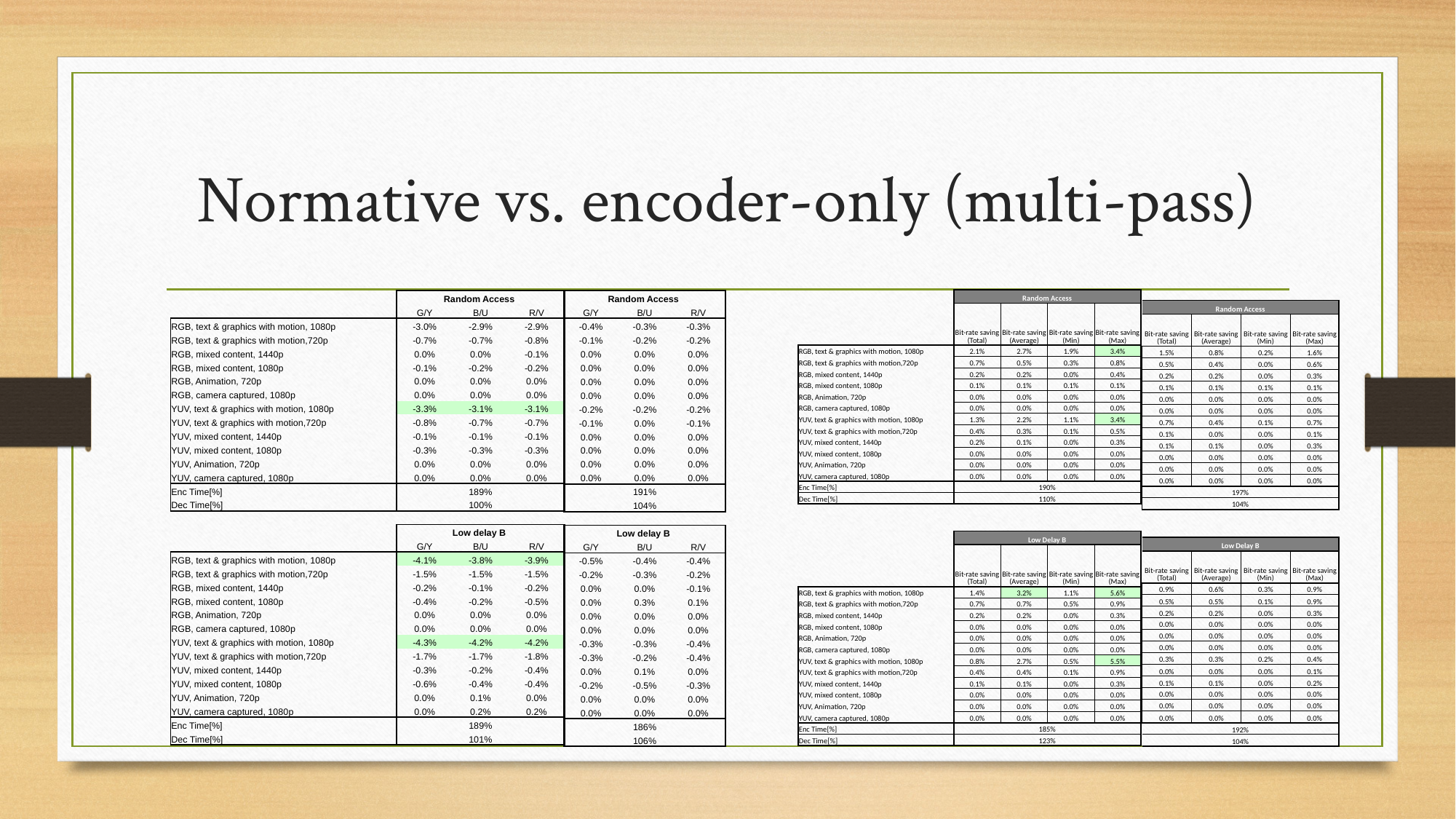

# Normative vs. encoder-only (multi-pass)
|  | Random Access |  |  |  |
| --- | --- | --- | --- | --- |
|  | Bit-rate saving (Total) | Bit-rate saving (Average) | Bit-rate saving (Min) | Bit-rate saving (Max) |
|  |  |  |  |  |
| RGB, text & graphics with motion, 1080p | 2.1% | 2.7% | 1.9% | 3.4% |
| RGB, text & graphics with motion,720p | 0.7% | 0.5% | 0.3% | 0.8% |
| RGB, mixed content, 1440p | 0.2% | 0.2% | 0.0% | 0.4% |
| RGB, mixed content, 1080p | 0.1% | 0.1% | 0.1% | 0.1% |
| RGB, Animation, 720p | 0.0% | 0.0% | 0.0% | 0.0% |
| RGB, camera captured, 1080p | 0.0% | 0.0% | 0.0% | 0.0% |
| YUV, text & graphics with motion, 1080p | 1.3% | 2.2% | 1.1% | 3.4% |
| YUV, text & graphics with motion,720p | 0.4% | 0.3% | 0.1% | 0.5% |
| YUV, mixed content, 1440p | 0.2% | 0.1% | 0.0% | 0.3% |
| YUV, mixed content, 1080p | 0.0% | 0.0% | 0.0% | 0.0% |
| YUV, Animation, 720p | 0.0% | 0.0% | 0.0% | 0.0% |
| YUV, camera captured, 1080p | 0.0% | 0.0% | 0.0% | 0.0% |
| Enc Time[%] | 190% |  |  |  |
| Dec Time[%] | 110% |  |  |  |
|  |  |  |  |  |
|  |  |  |  |  |
|  | Low Delay B |  |  |  |
|  | Bit-rate saving (Total) | Bit-rate saving (Average) | Bit-rate saving (Min) | Bit-rate saving (Max) |
|  |  |  |  |  |
| RGB, text & graphics with motion, 1080p | 1.4% | 3.2% | 1.1% | 5.6% |
| RGB, text & graphics with motion,720p | 0.7% | 0.7% | 0.5% | 0.9% |
| RGB, mixed content, 1440p | 0.2% | 0.2% | 0.0% | 0.3% |
| RGB, mixed content, 1080p | 0.0% | 0.0% | 0.0% | 0.0% |
| RGB, Animation, 720p | 0.0% | 0.0% | 0.0% | 0.0% |
| RGB, camera captured, 1080p | 0.0% | 0.0% | 0.0% | 0.0% |
| YUV, text & graphics with motion, 1080p | 0.8% | 2.7% | 0.5% | 5.5% |
| YUV, text & graphics with motion,720p | 0.4% | 0.4% | 0.1% | 0.9% |
| YUV, mixed content, 1440p | 0.1% | 0.1% | 0.0% | 0.3% |
| YUV, mixed content, 1080p | 0.0% | 0.0% | 0.0% | 0.0% |
| YUV, Animation, 720p | 0.0% | 0.0% | 0.0% | 0.0% |
| YUV, camera captured, 1080p | 0.0% | 0.0% | 0.0% | 0.0% |
| Enc Time[%] | 185% |  |  |  |
| Dec Time[%] | 123% |  |  |  |
| Random Access |  |  |
| --- | --- | --- |
| G/Y | B/U | R/V |
| -0.4% | -0.3% | -0.3% |
| -0.1% | -0.2% | -0.2% |
| 0.0% | 0.0% | 0.0% |
| 0.0% | 0.0% | 0.0% |
| 0.0% | 0.0% | 0.0% |
| 0.0% | 0.0% | 0.0% |
| -0.2% | -0.2% | -0.2% |
| -0.1% | 0.0% | -0.1% |
| 0.0% | 0.0% | 0.0% |
| 0.0% | 0.0% | 0.0% |
| 0.0% | 0.0% | 0.0% |
| 0.0% | 0.0% | 0.0% |
| 191% |  |  |
| 104% |  |  |
|  |  |  |
| Low delay B |  |  |
| G/Y | B/U | R/V |
| -0.5% | -0.4% | -0.4% |
| -0.2% | -0.3% | -0.2% |
| 0.0% | 0.0% | -0.1% |
| 0.0% | 0.3% | 0.1% |
| 0.0% | 0.0% | 0.0% |
| 0.0% | 0.0% | 0.0% |
| -0.3% | -0.3% | -0.4% |
| -0.3% | -0.2% | -0.4% |
| 0.0% | 0.1% | 0.0% |
| -0.2% | -0.5% | -0.3% |
| 0.0% | 0.0% | 0.0% |
| 0.0% | 0.0% | 0.0% |
| 186% |  |  |
| 106% |  |  |
|  | Random Access |  |  |
| --- | --- | --- | --- |
|  | G/Y | B/U | R/V |
| RGB, text & graphics with motion, 1080p | -3.0% | -2.9% | -2.9% |
| RGB, text & graphics with motion,720p | -0.7% | -0.7% | -0.8% |
| RGB, mixed content, 1440p | 0.0% | 0.0% | -0.1% |
| RGB, mixed content, 1080p | -0.1% | -0.2% | -0.2% |
| RGB, Animation, 720p | 0.0% | 0.0% | 0.0% |
| RGB, camera captured, 1080p | 0.0% | 0.0% | 0.0% |
| YUV, text & graphics with motion, 1080p | -3.3% | -3.1% | -3.1% |
| YUV, text & graphics with motion,720p | -0.8% | -0.7% | -0.7% |
| YUV, mixed content, 1440p | -0.1% | -0.1% | -0.1% |
| YUV, mixed content, 1080p | -0.3% | -0.3% | -0.3% |
| YUV, Animation, 720p | 0.0% | 0.0% | 0.0% |
| YUV, camera captured, 1080p | 0.0% | 0.0% | 0.0% |
| Enc Time[%] | 189% |  |  |
| Dec Time[%] | 100% |  |  |
|  |  |  |  |
|  | Low delay B |  |  |
|  | G/Y | B/U | R/V |
| RGB, text & graphics with motion, 1080p | -4.1% | -3.8% | -3.9% |
| RGB, text & graphics with motion,720p | -1.5% | -1.5% | -1.5% |
| RGB, mixed content, 1440p | -0.2% | -0.1% | -0.2% |
| RGB, mixed content, 1080p | -0.4% | -0.2% | -0.5% |
| RGB, Animation, 720p | 0.0% | 0.0% | 0.0% |
| RGB, camera captured, 1080p | 0.0% | 0.0% | 0.0% |
| YUV, text & graphics with motion, 1080p | -4.3% | -4.2% | -4.2% |
| YUV, text & graphics with motion,720p | -1.7% | -1.7% | -1.8% |
| YUV, mixed content, 1440p | -0.3% | -0.2% | -0.4% |
| YUV, mixed content, 1080p | -0.6% | -0.4% | -0.4% |
| YUV, Animation, 720p | 0.0% | 0.1% | 0.0% |
| YUV, camera captured, 1080p | 0.0% | 0.2% | 0.2% |
| Enc Time[%] | 189% |  |  |
| Dec Time[%] | 101% |  |  |
| Random Access |  |  |  |
| --- | --- | --- | --- |
| Bit-rate saving (Total) | Bit-rate saving (Average) | Bit-rate saving (Min) | Bit-rate saving (Max) |
| 1.5% | 0.8% | 0.2% | 1.6% |
| 0.5% | 0.4% | 0.0% | 0.6% |
| 0.2% | 0.2% | 0.0% | 0.3% |
| 0.1% | 0.1% | 0.1% | 0.1% |
| 0.0% | 0.0% | 0.0% | 0.0% |
| 0.0% | 0.0% | 0.0% | 0.0% |
| 0.7% | 0.4% | 0.1% | 0.7% |
| 0.1% | 0.0% | 0.0% | 0.1% |
| 0.1% | 0.1% | 0.0% | 0.3% |
| 0.0% | 0.0% | 0.0% | 0.0% |
| 0.0% | 0.0% | 0.0% | 0.0% |
| 0.0% | 0.0% | 0.0% | 0.0% |
| 197% |  |  |  |
| 104% |  |  |  |
|  |  |  |  |
|  |  |  |  |
| Low Delay B |  |  |  |
| Bit-rate saving (Total) | Bit-rate saving (Average) | Bit-rate saving (Min) | Bit-rate saving (Max) |
| 0.9% | 0.6% | 0.3% | 0.9% |
| 0.5% | 0.5% | 0.1% | 0.9% |
| 0.2% | 0.2% | 0.0% | 0.3% |
| 0.0% | 0.0% | 0.0% | 0.0% |
| 0.0% | 0.0% | 0.0% | 0.0% |
| 0.0% | 0.0% | 0.0% | 0.0% |
| 0.3% | 0.3% | 0.2% | 0.4% |
| 0.0% | 0.0% | 0.0% | 0.1% |
| 0.1% | 0.1% | 0.0% | 0.2% |
| 0.0% | 0.0% | 0.0% | 0.0% |
| 0.0% | 0.0% | 0.0% | 0.0% |
| 0.0% | 0.0% | 0.0% | 0.0% |
| 192% |  |  |  |
| 104% |  |  |  |